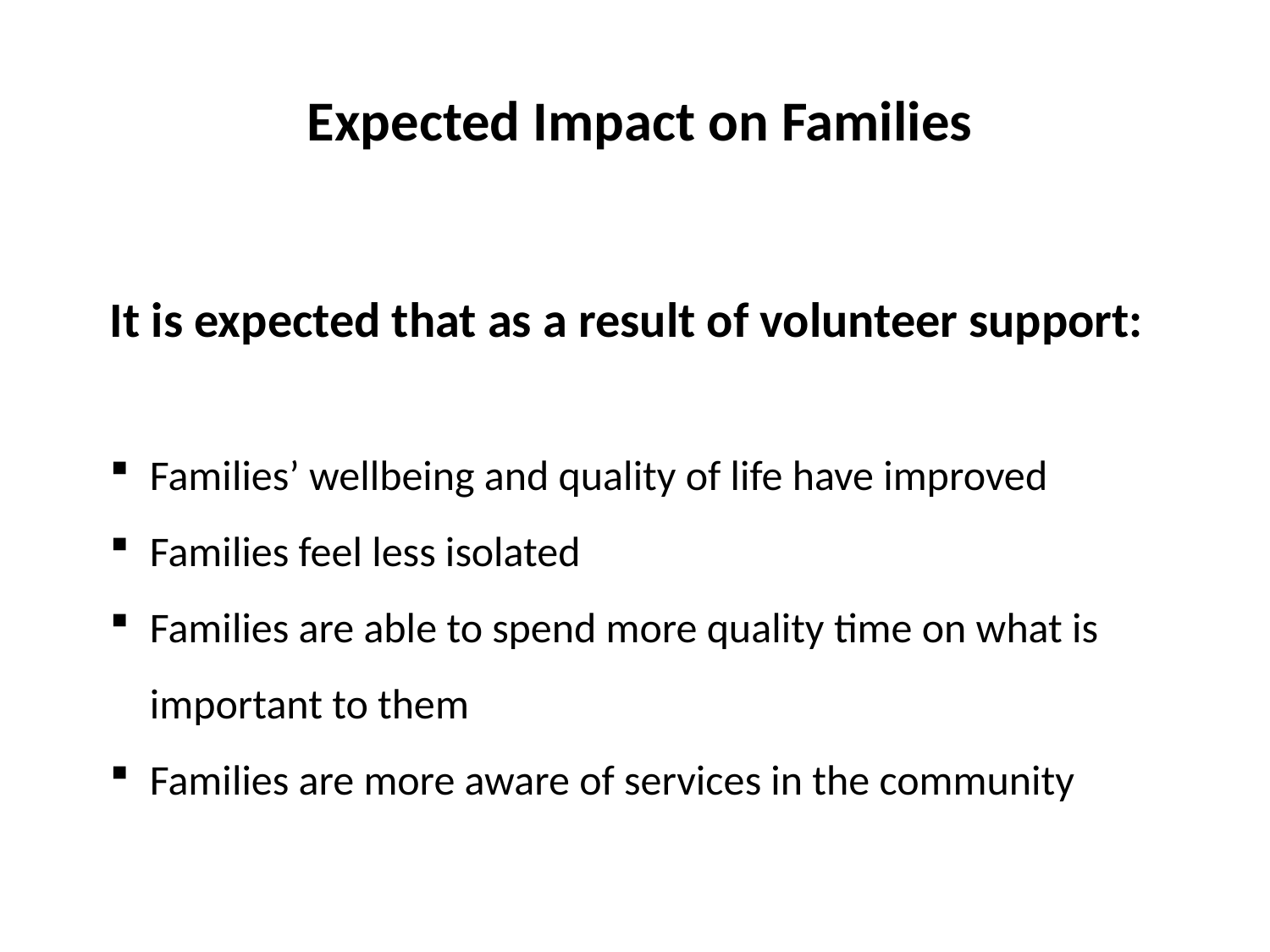

Expected Impact on Families
It is expected that as a result of volunteer support:

Families’ wellbeing and quality of life have improved
Families feel less isolated
Families are able to spend more quality time on what is important to them
Families are more aware of services in the community